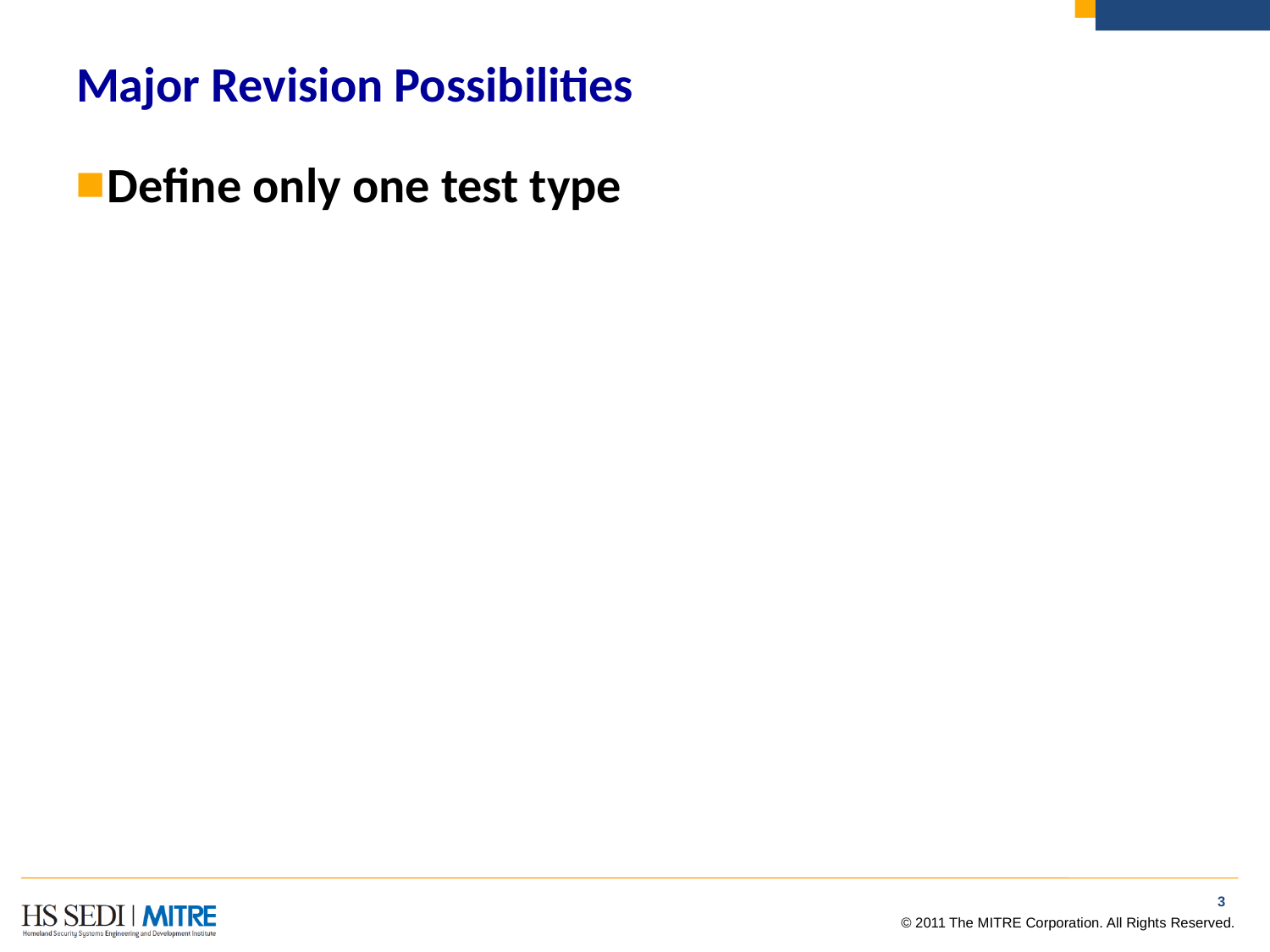

# Major Revision Possibilities
Define only one test type
Consolidate Object and State Entities
Leverage a common asset model
Remove datatype definitions from the common schema
Datatypes don’t always apply across platforms
Adding a new datatype forces a revision to the common schema
Integrate CPE
Integration of Affected Platforms and Criteria
CPE for affected platforms and products
Generator use CPE

3